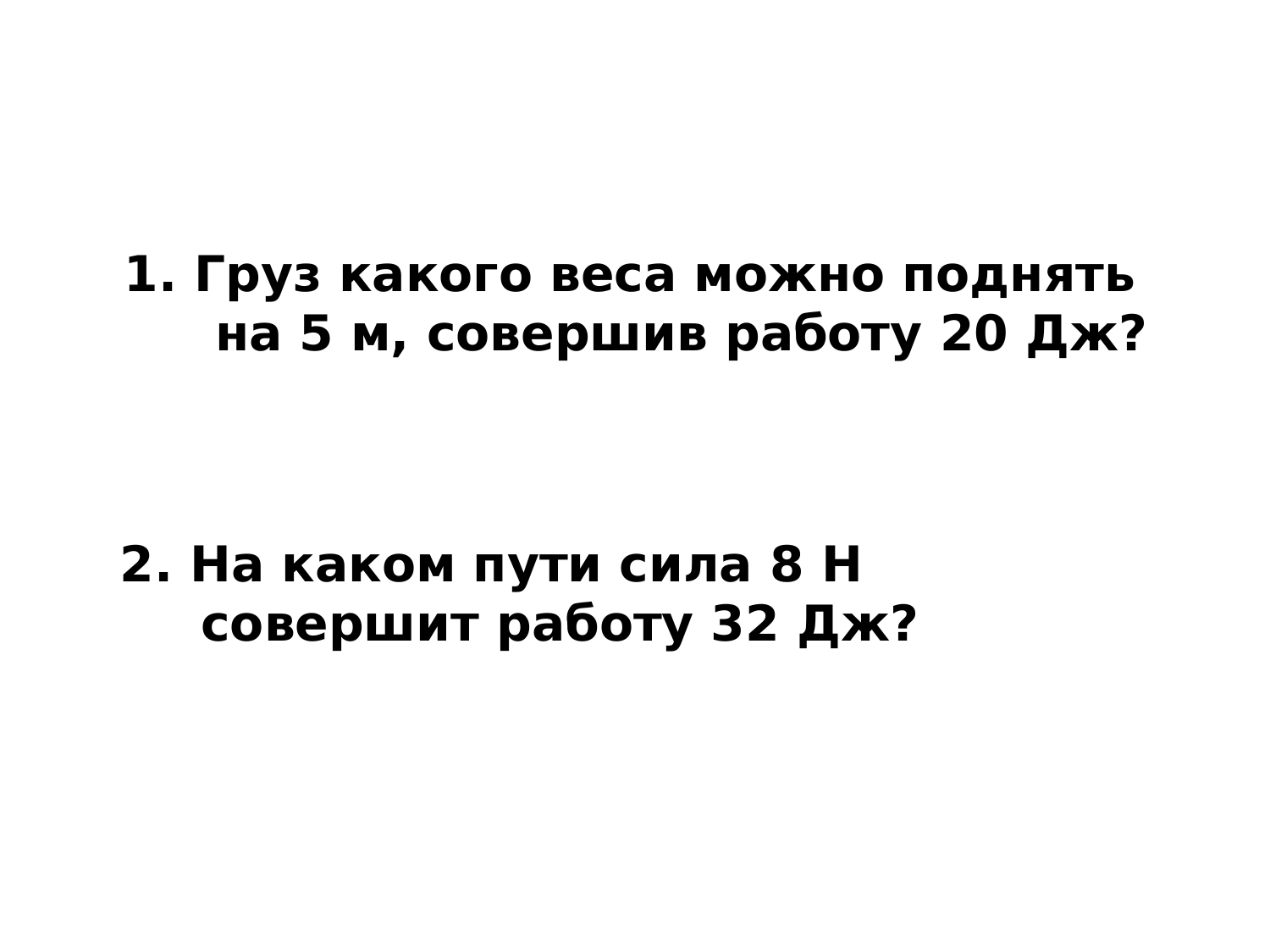

1. Груз какого веса можно поднять
       на 5 м, совершив работу 20 Дж?
2. На каком пути сила 8 Н
       совершит работу 32 Дж?